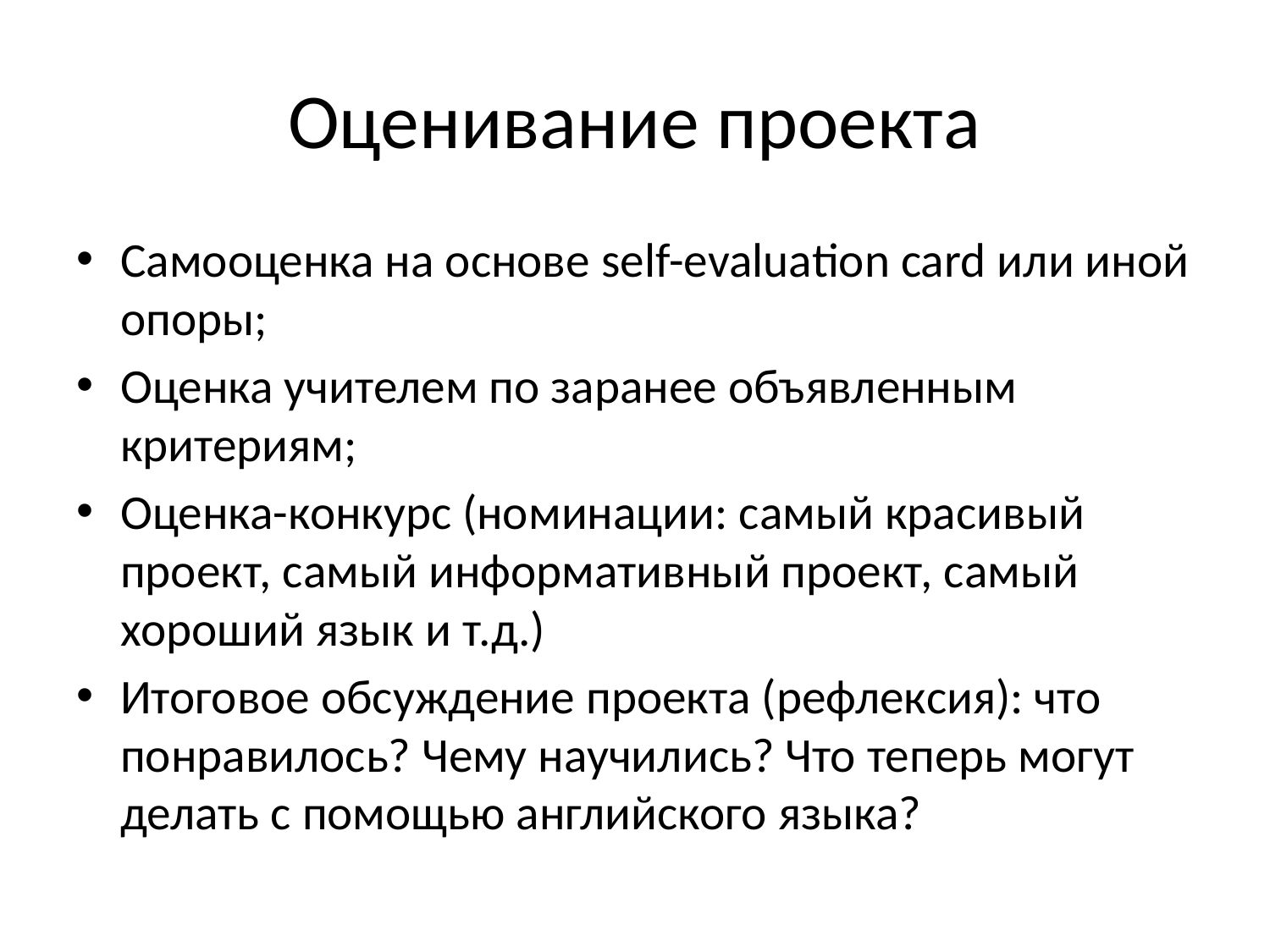

# Оценивание проекта
Самооценка на основе self-evaluation card или иной опоры;
Оценка учителем по заранее объявленным критериям;
Оценка-конкурс (номинации: самый красивый проект, самый информативный проект, самый хороший язык и т.д.)
Итоговое обсуждение проекта (рефлексия): что понравилось? Чему научились? Что теперь могут делать с помощью английского языка?